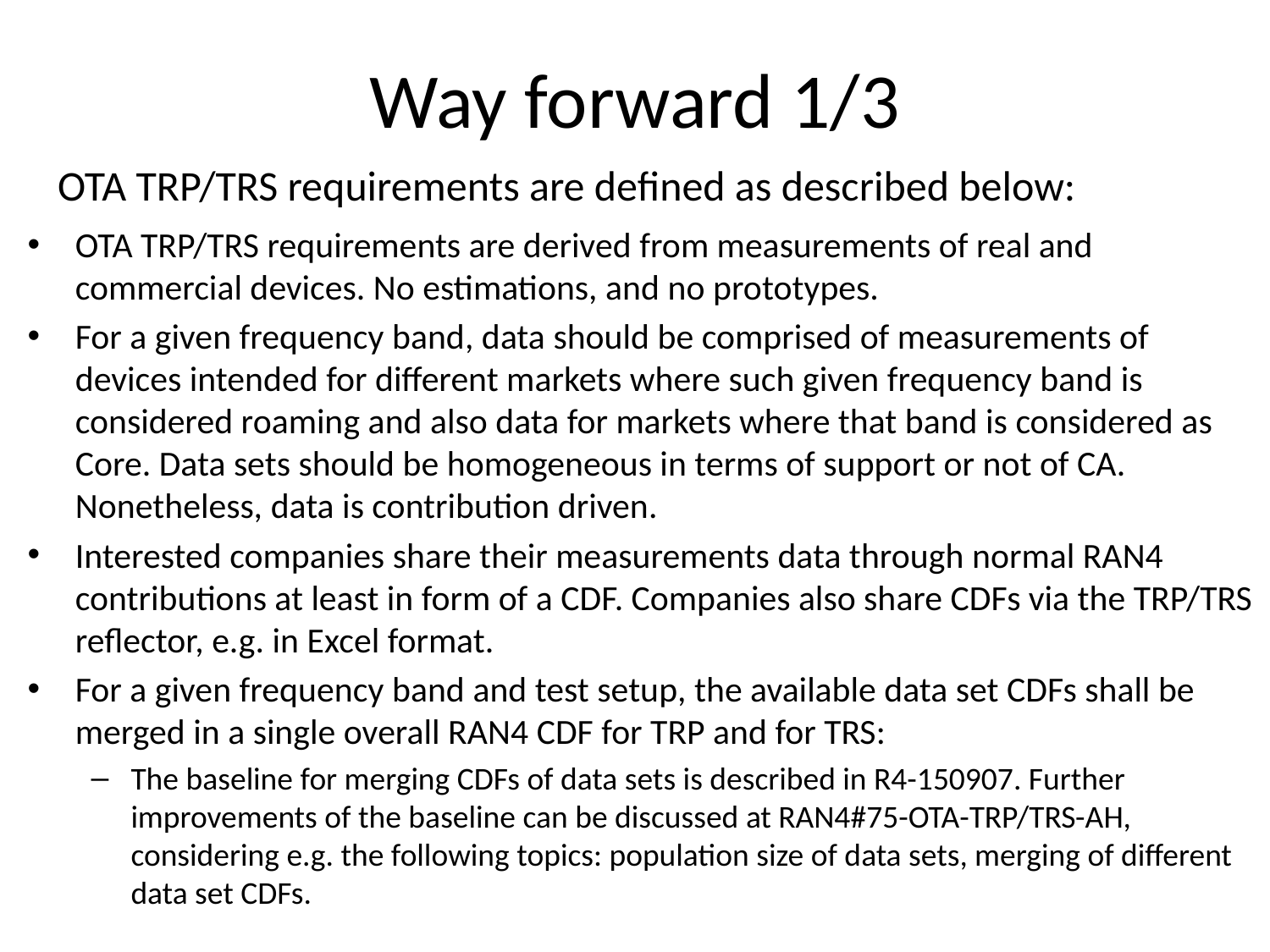

# Way forward 1/3
OTA TRP/TRS requirements are defined as described below:
OTA TRP/TRS requirements are derived from measurements of real and commercial devices. No estimations, and no prototypes.
For a given frequency band, data should be comprised of measurements of devices intended for different markets where such given frequency band is considered roaming and also data for markets where that band is considered as Core. Data sets should be homogeneous in terms of support or not of CA. Nonetheless, data is contribution driven.
Interested companies share their measurements data through normal RAN4 contributions at least in form of a CDF. Companies also share CDFs via the TRP/TRS reflector, e.g. in Excel format.
For a given frequency band and test setup, the available data set CDFs shall be merged in a single overall RAN4 CDF for TRP and for TRS:
The baseline for merging CDFs of data sets is described in R4-150907. Further improvements of the baseline can be discussed at RAN4#75-OTA-TRP/TRS-AH, considering e.g. the following topics: population size of data sets, merging of different data set CDFs.